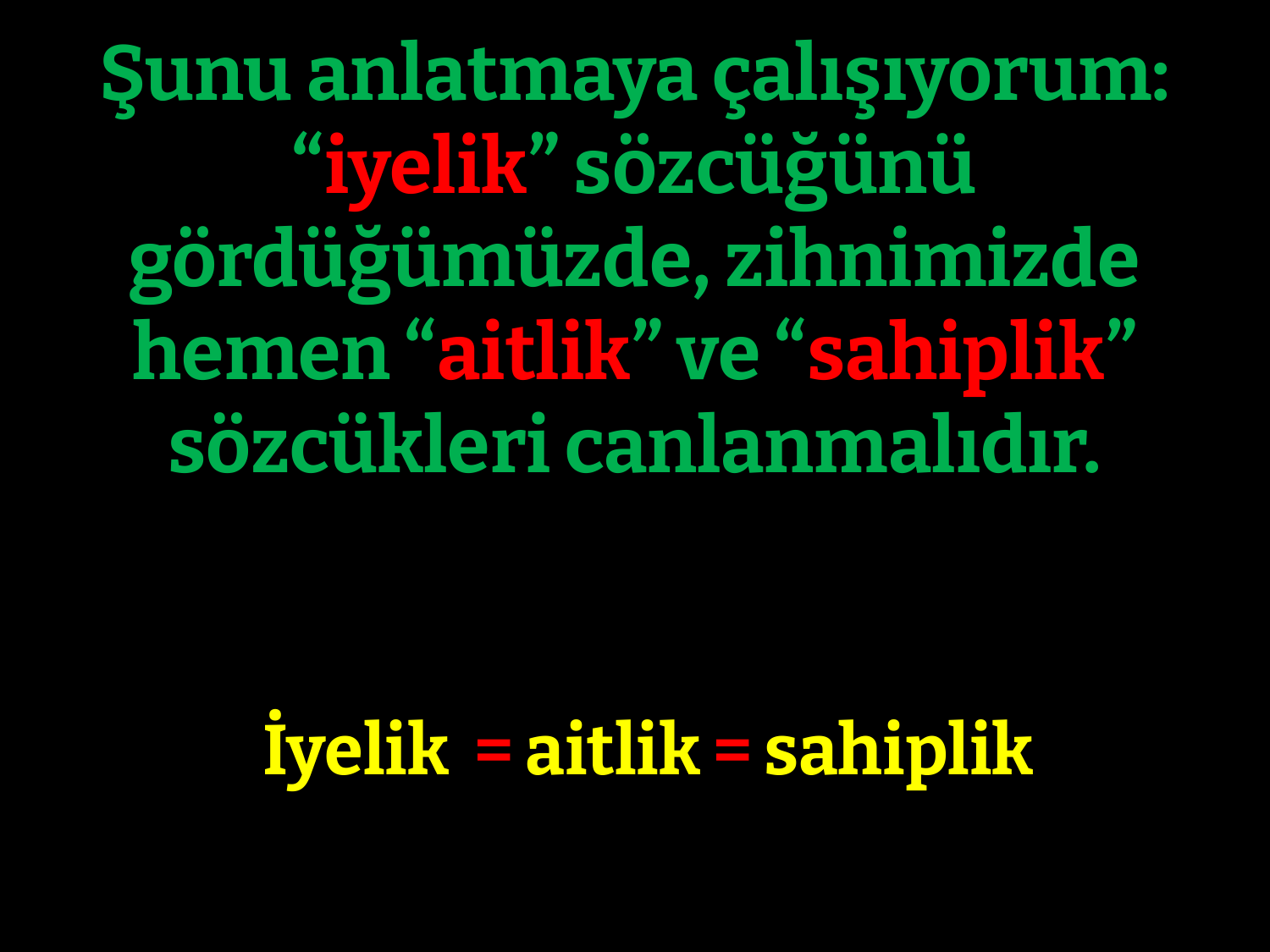

Şunu anlatmaya çalışıyorum: “iyelik” sözcüğünü gördüğümüzde, zihnimizde hemen “aitlik” ve “sahiplik” sözcükleri canlanmalıdır.
#
İyelik  = aitlik = sahiplik